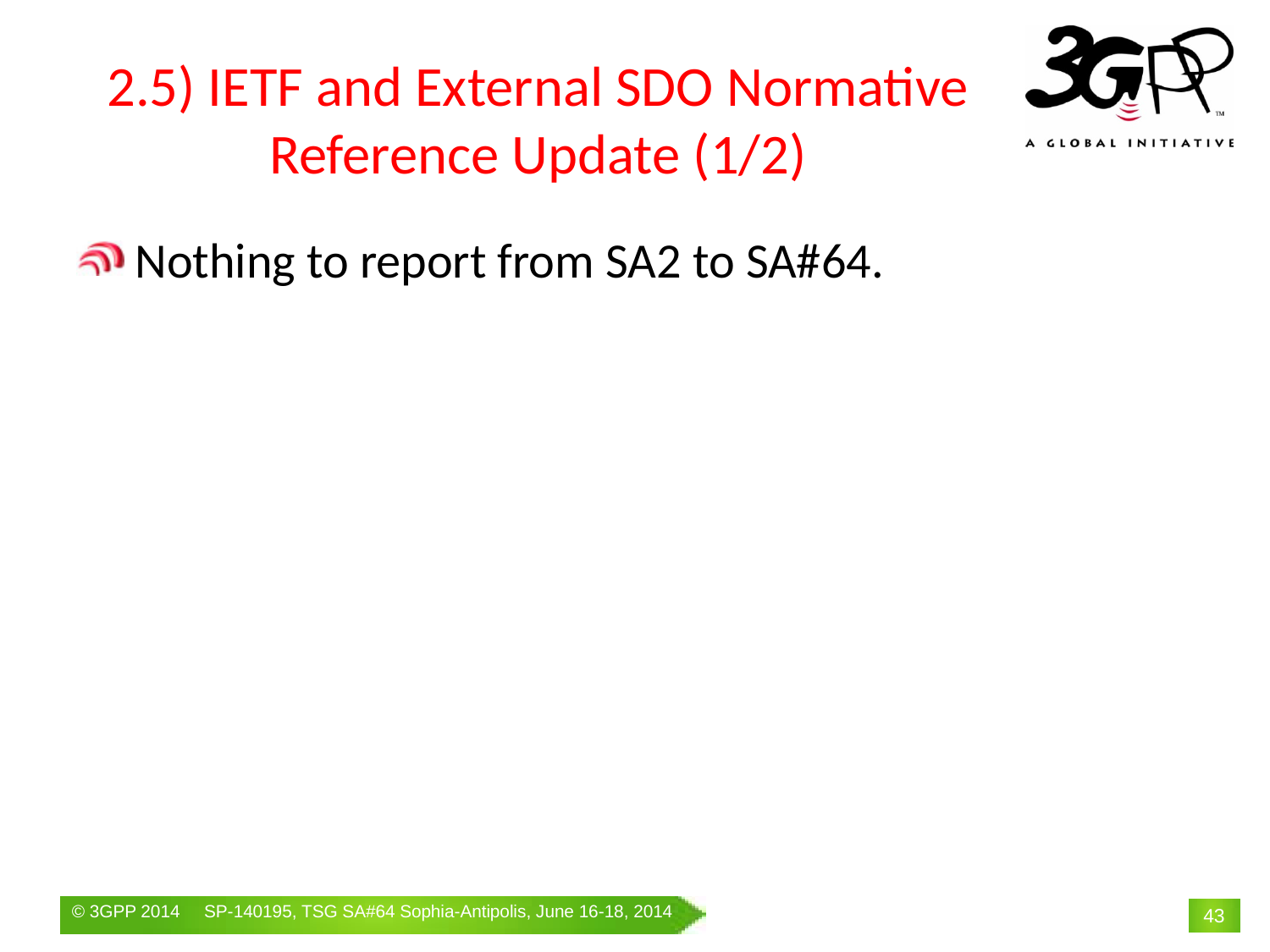

# 2.5) IETF and External SDO Normative Reference Update (1/2)
 Nothing to report from SA2 to SA#64.